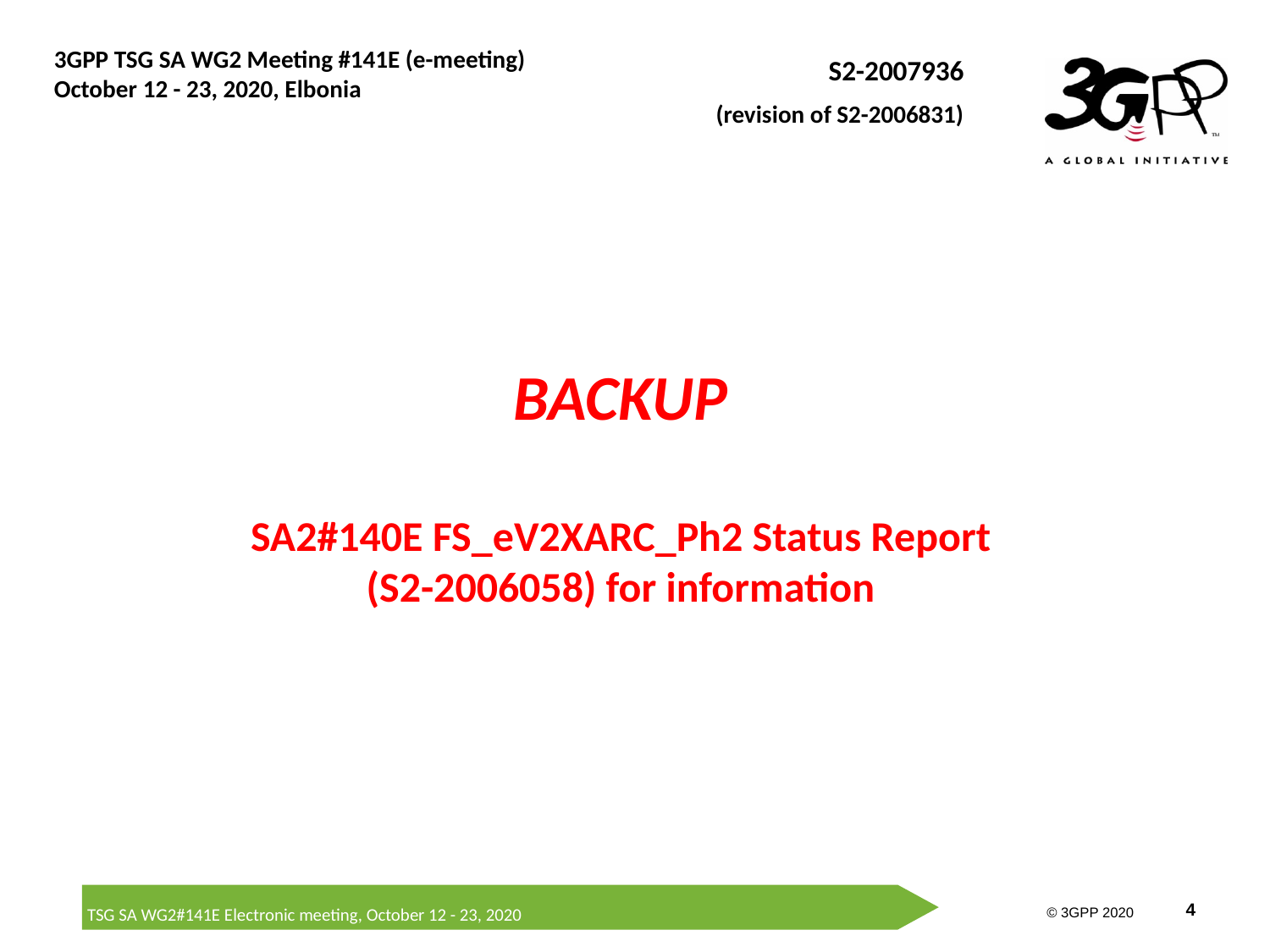

# BACKUP SA2#140E FS_eV2XARC_Ph2 Status Report (S2-2006058) for information